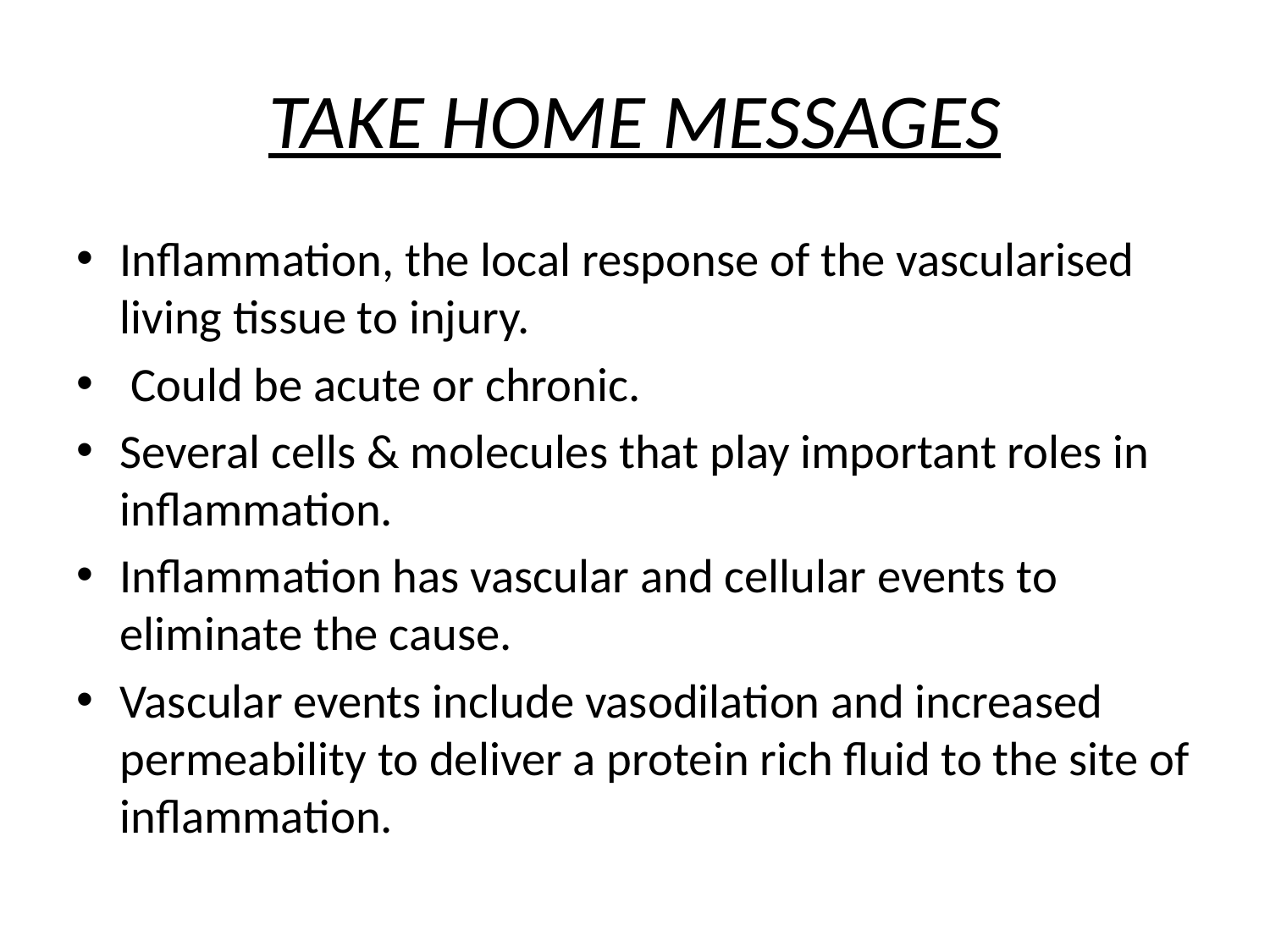

# TAKE HOME MESSAGES
Inflammation, the local response of the vascularised living tissue to injury.
 Could be acute or chronic.
Several cells & molecules that play important roles in inflammation.
Inflammation has vascular and cellular events to eliminate the cause.
Vascular events include vasodilation and increased permeability to deliver a protein rich fluid to the site of inflammation.